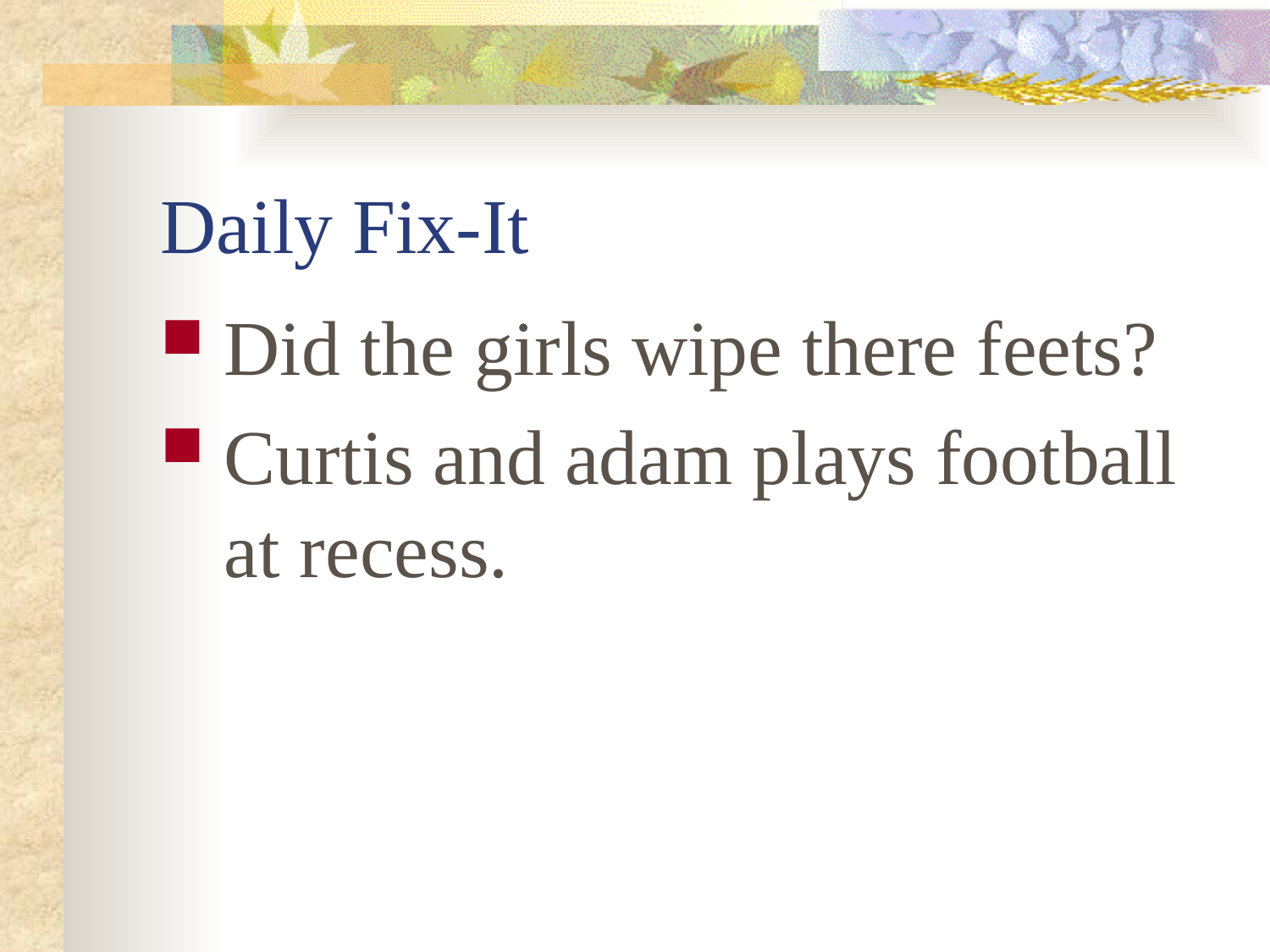

# Daily Fix-It
Did the girls wipe there feets?
Curtis and adam plays football at recess.